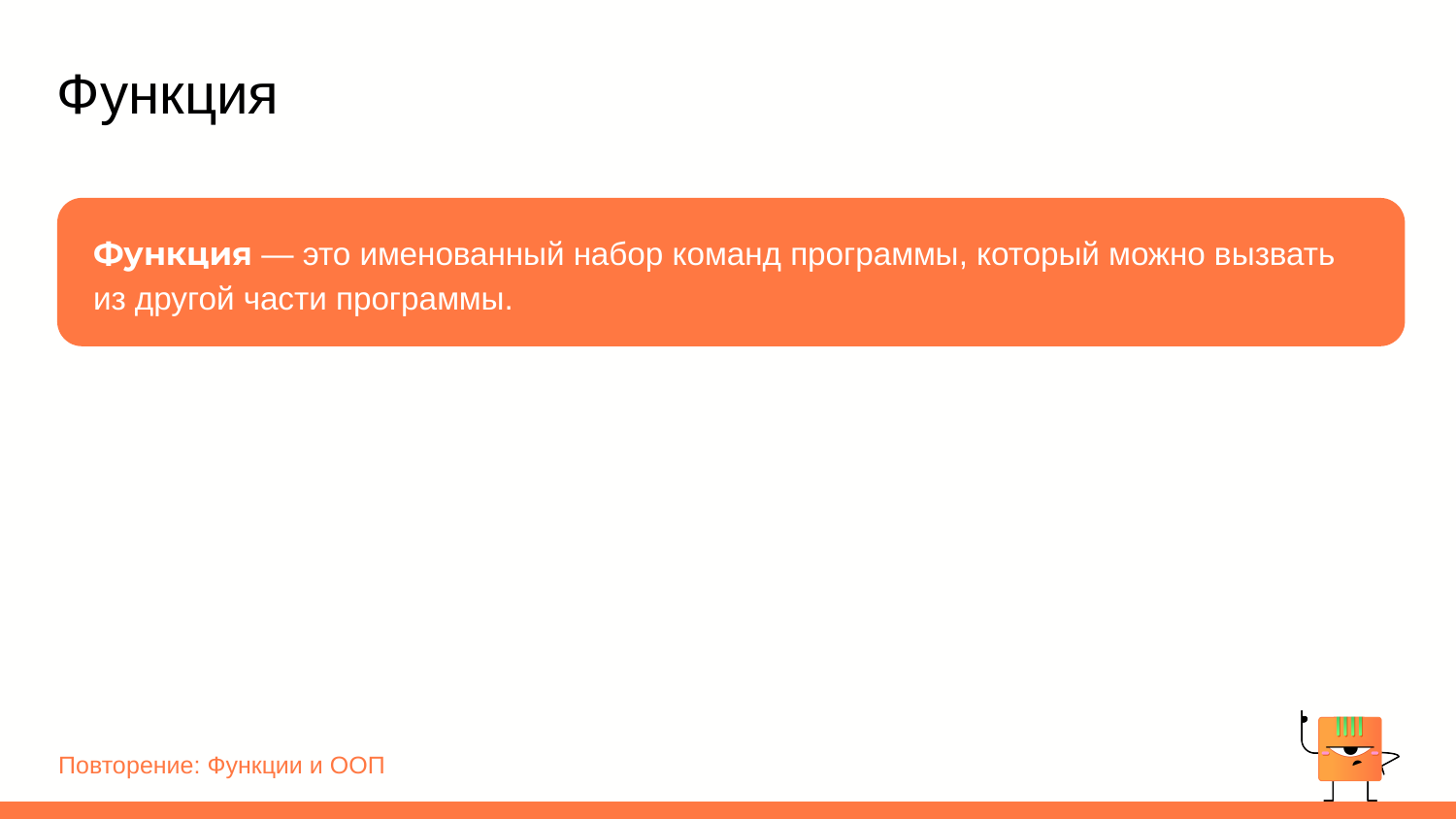

Функция
Функция — это именованный набор команд программы, который можно вызвать из другой части программы.
Повторение: Функции и ООП